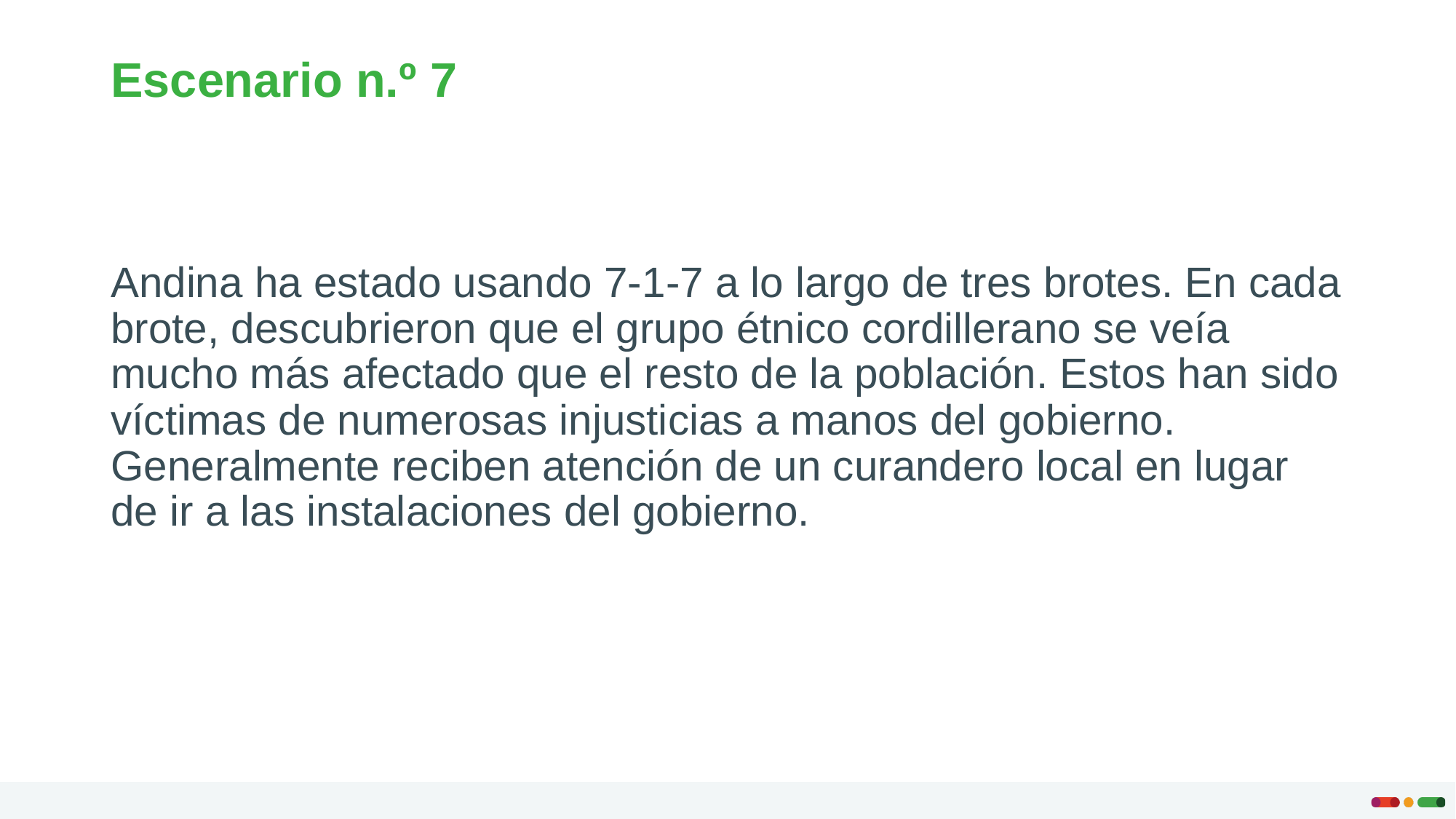

# Escenario n.º 7
Andina ha estado usando 7-1-7 a lo largo de tres brotes. En cada brote, descubrieron que el grupo étnico cordillerano se veía mucho más afectado que el resto de la población. Estos han sido víctimas de numerosas injusticias a manos del gobierno. Generalmente reciben atención de un curandero local en lugar de ir a las instalaciones del gobierno.